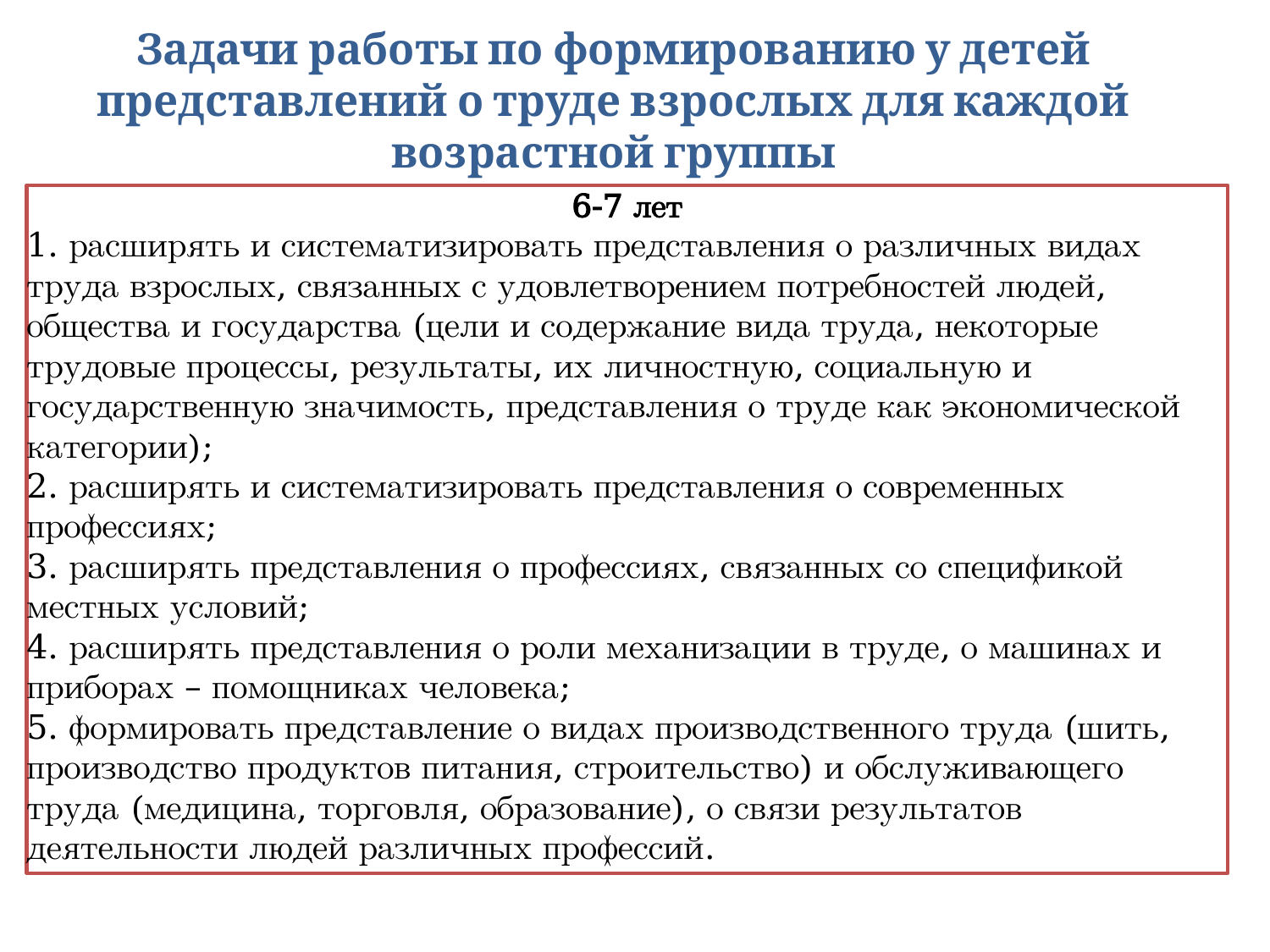

# Задачи работы по формированию у детей представлений о труде взрослых для каждой возрастной группы
6-7 лет
1. расширять и систематизировать представления о различных видах труда взрослых, связанных с удовлетворением потребностей людей, общества и государства (цели и содержание вида труда, некоторые трудовые процессы, результаты, их личностную, социальную и государственную значимость, представления о труде как экономической категории);
2. расширять и систематизировать представления о современных профессиях;
3. расширять представления о профессиях, связанных со спецификой местных условий;
4. расширять представления о роли механизации в труде, о машинах и приборах – помощниках человека;
5. формировать представление о видах производственного труда (шить, производство продуктов питания, строительство) и обслуживающего труда (медицина, торговля, образование), о связи результатов деятельности людей различных профессий.